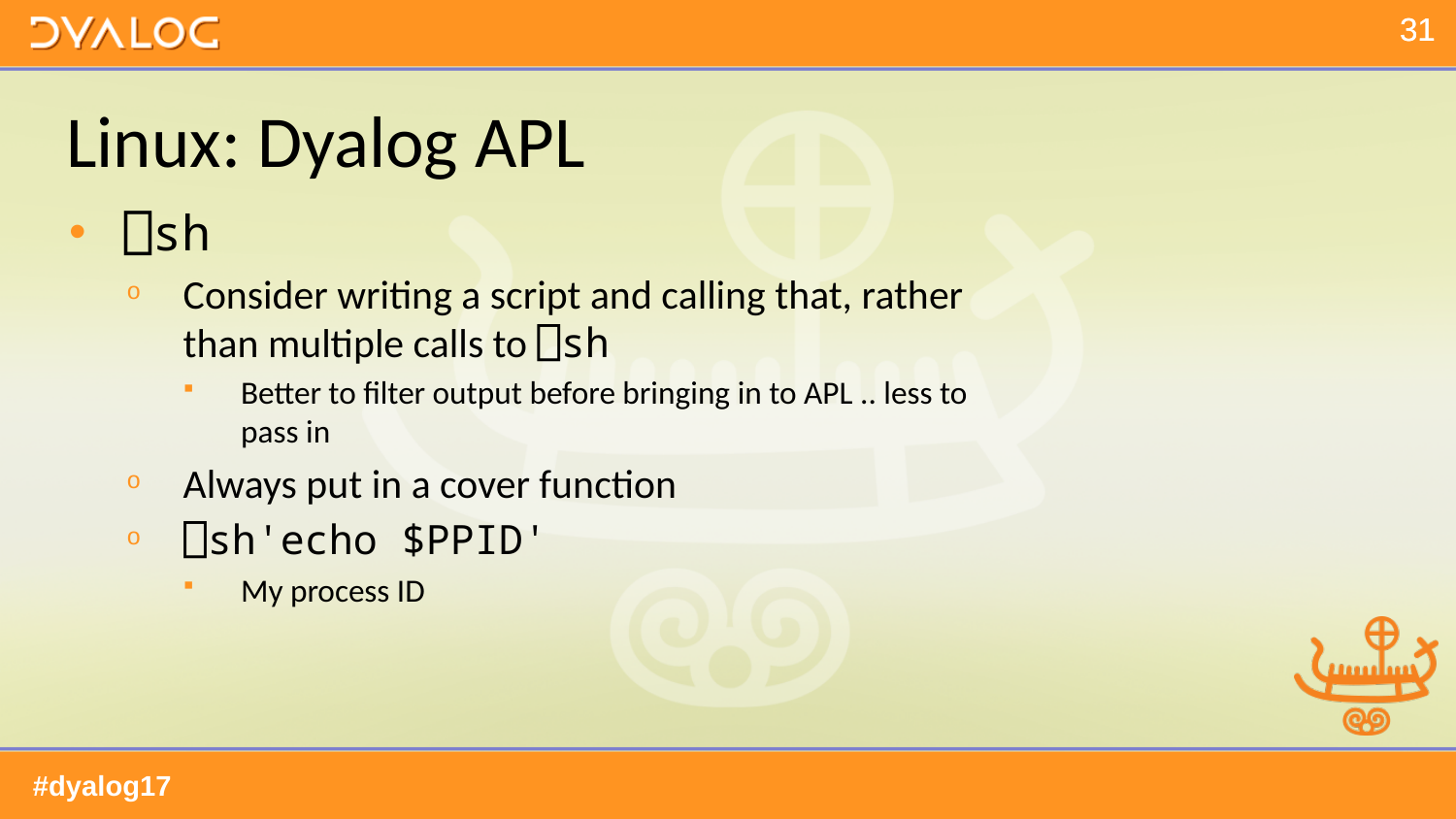

# Linux: Dyalog APL

⎕sh
Consider writing a script and calling that, rather than multiple calls to ⎕sh
Better to filter output before bringing in to APL .. less to pass in
Always put in a cover function
⎕sh'echo $PPID'
My process ID